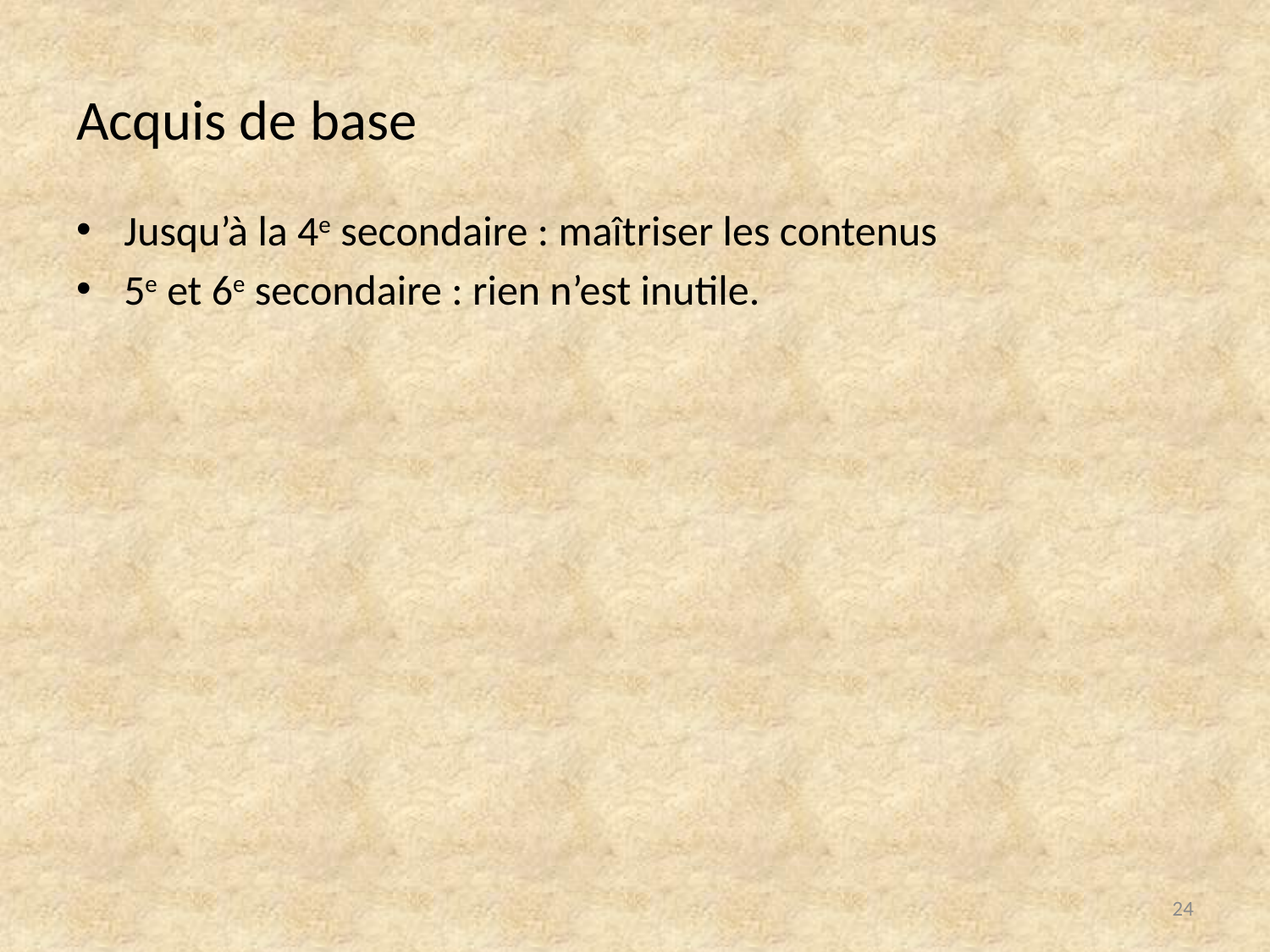

# Acquis de base
Jusqu’à la 4e secondaire : maîtriser les contenus
5e et 6e secondaire : rien n’est inutile.

24